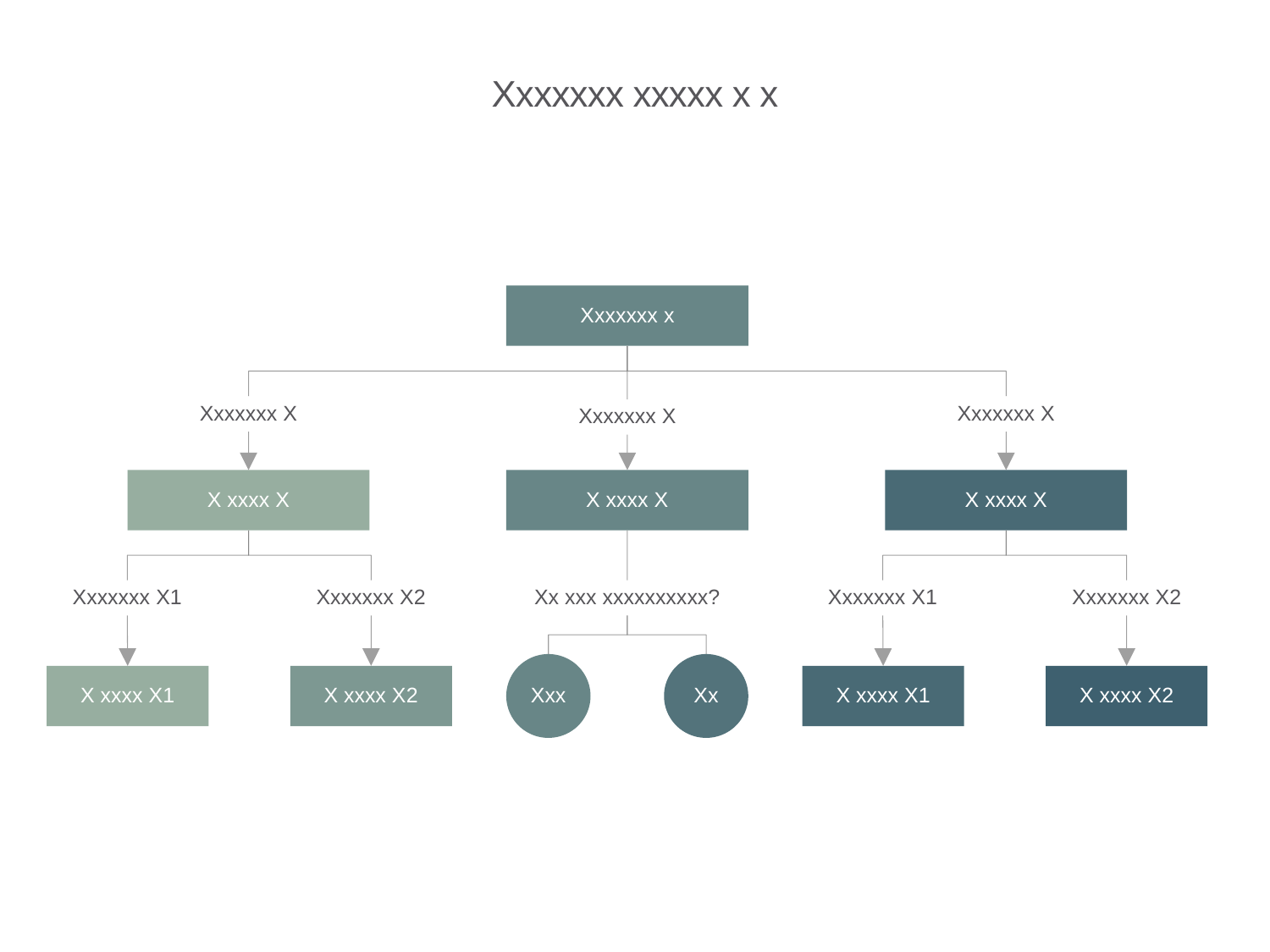

# Xxxxxxx xxxxx x x
Xxxxxxx x
Xxxxxxx X
Xxxxxxx X
Xxxxxxx X
X xxxx X
X xxxx X
X xxxx X
Xxxxxxx X1
Xxxxxxx X2
Xxxxxxx X1
Xxxxxxx X2
Xx xxx xxxxxxxxxx?
Xxx
Xx
X xxxx X1
X xxxx X2
X xxxx X1
X xxxx X2